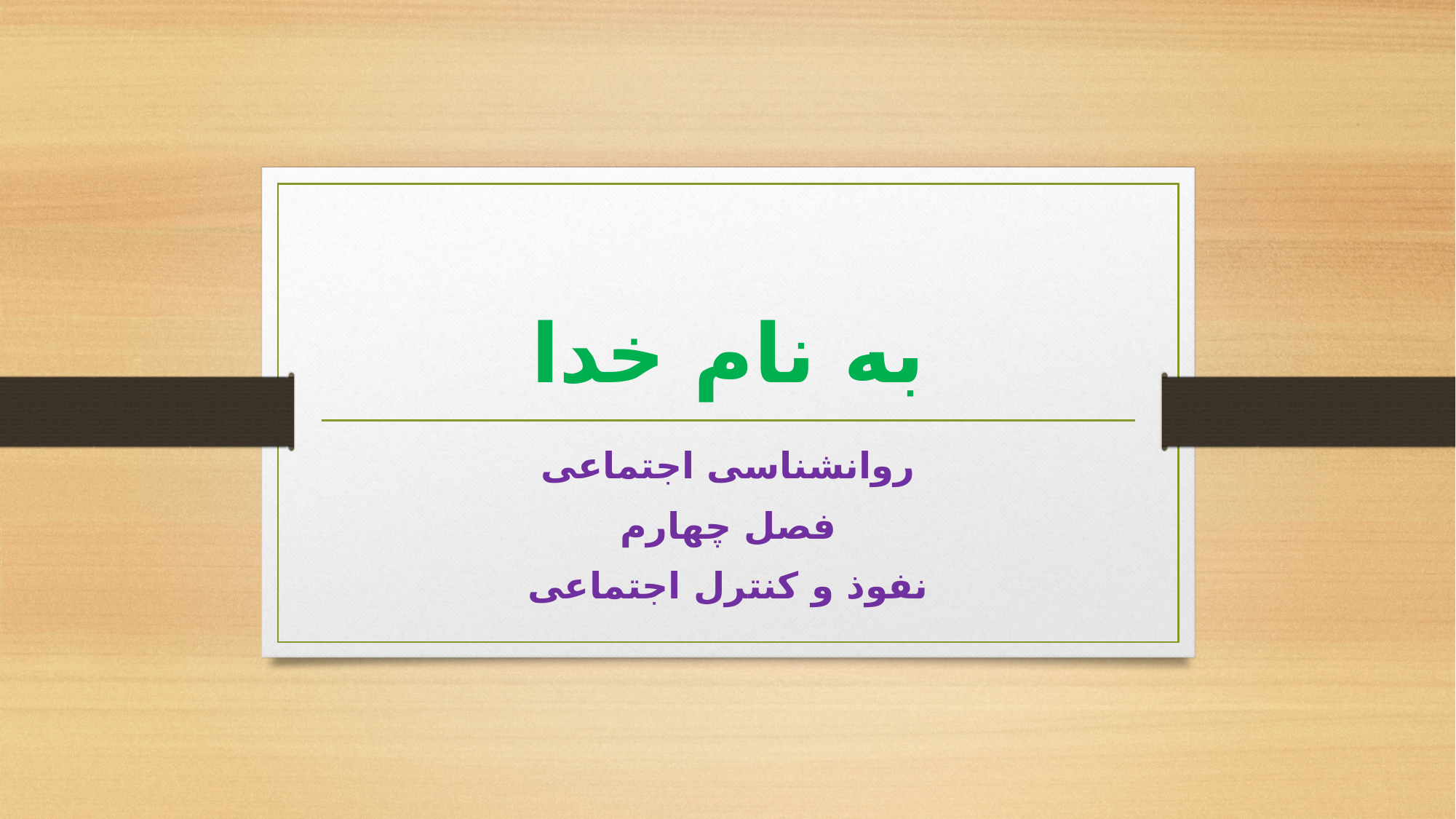

# به نام خدا
روانشناسی اجتماعی
فصل چهارم
نفوذ و کنترل اجتماعی